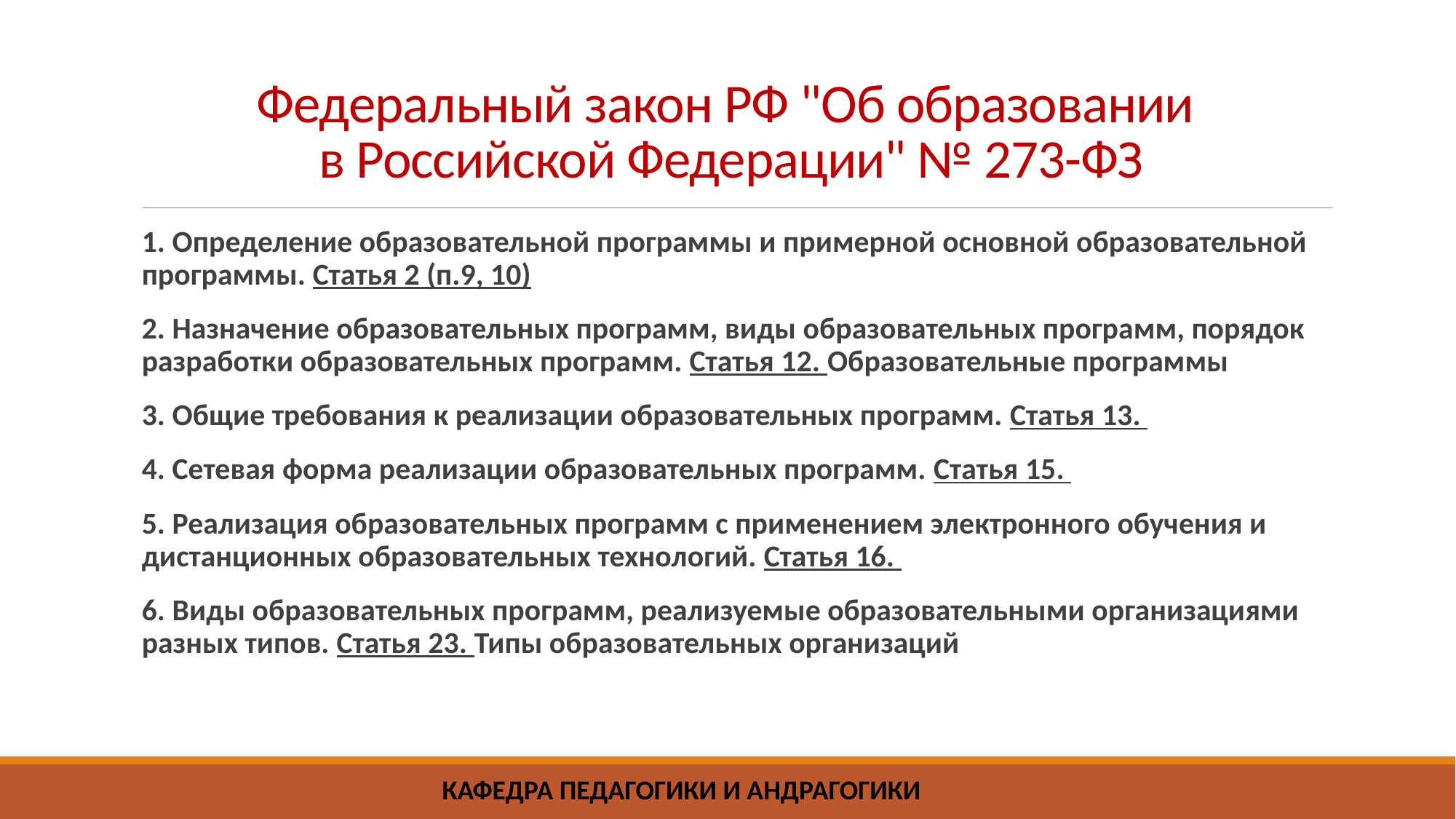

# Федеральный закон РФ "Об образовании в Российской Федерации" № 273-ФЗ
1. Определение образовательной программы и примерной основной образовательной программы. Статья 2 (п.9, 10)
2. Назначение образовательных программ, виды образовательных программ, порядок разработки образовательных программ. Статья 12. Образовательные программы
3. Общие требования к реализации образовательных программ. Статья 13.
4. Сетевая форма реализации образовательных программ. Статья 15.
5. Реализация образовательных программ с применением электронного обучения и дистанционных образовательных технологий. Статья 16.
6. Виды образовательных программ, реализуемые образовательными организациями разных типов. Статья 23. Типы образовательных организаций
КАФЕДРА ПЕДАГОГИКИ И АНДРАГОГИКИ